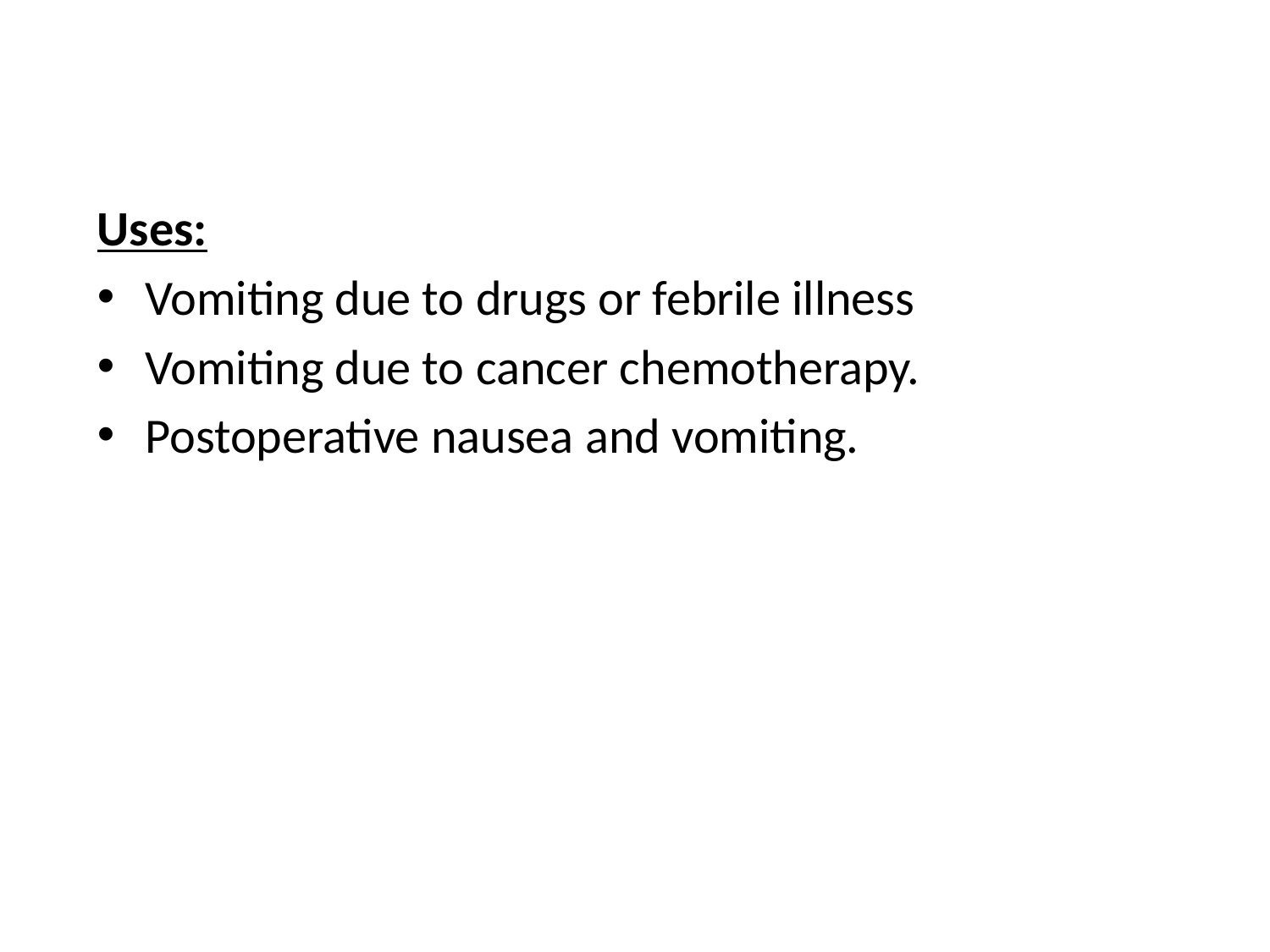

Uses:
Vomiting due to drugs or febrile illness
Vomiting due to cancer chemotherapy.
Postoperative nausea and vomiting.